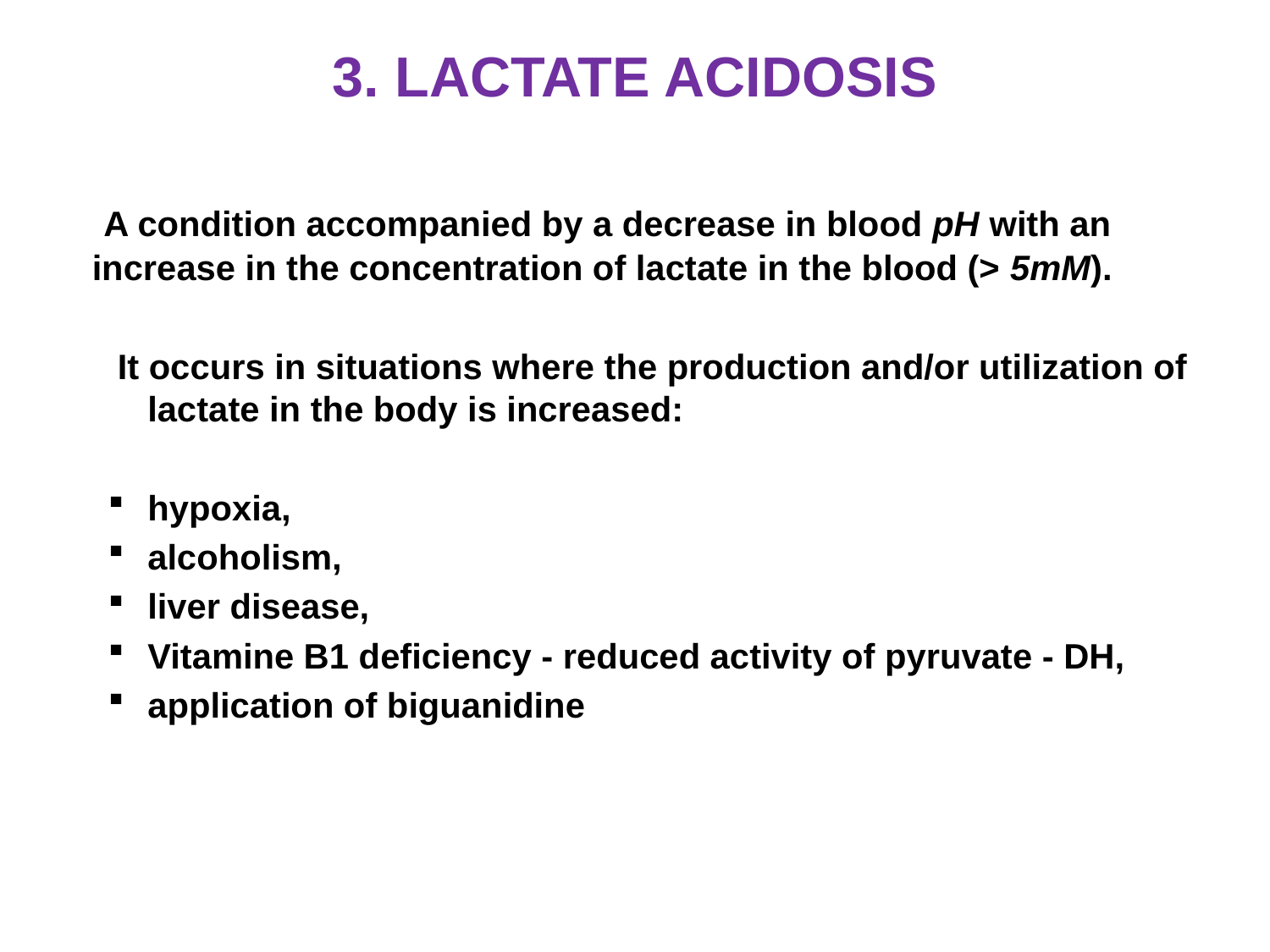

# 3. LACTATE ACIDOSIS

     A condition accompanied by a decrease in blood pH with an increase in the concentration of lactate in the blood (> 5mM).

 It occurs in situations where the production and/or utilization of lactate in the body is increased:

hypoxia,
alcoholism,
liver disease,
Vitamine B1 deficiency - reduced activity of pyruvate - DH,
application of biguanidine